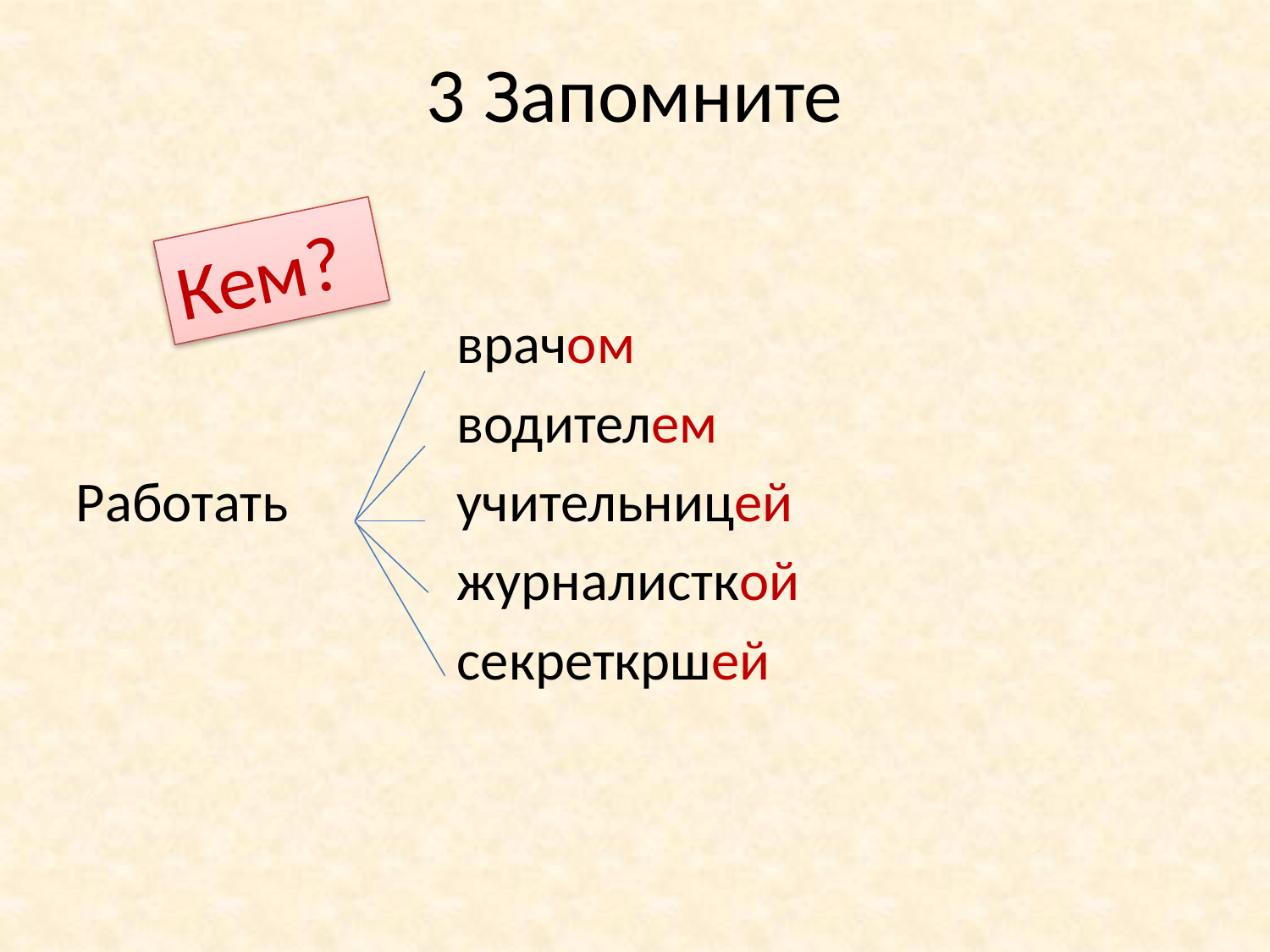

3 Запомните
Кем?

			врачом
			водителем
Работать		учительницей
			журналисткой
			секреткршей